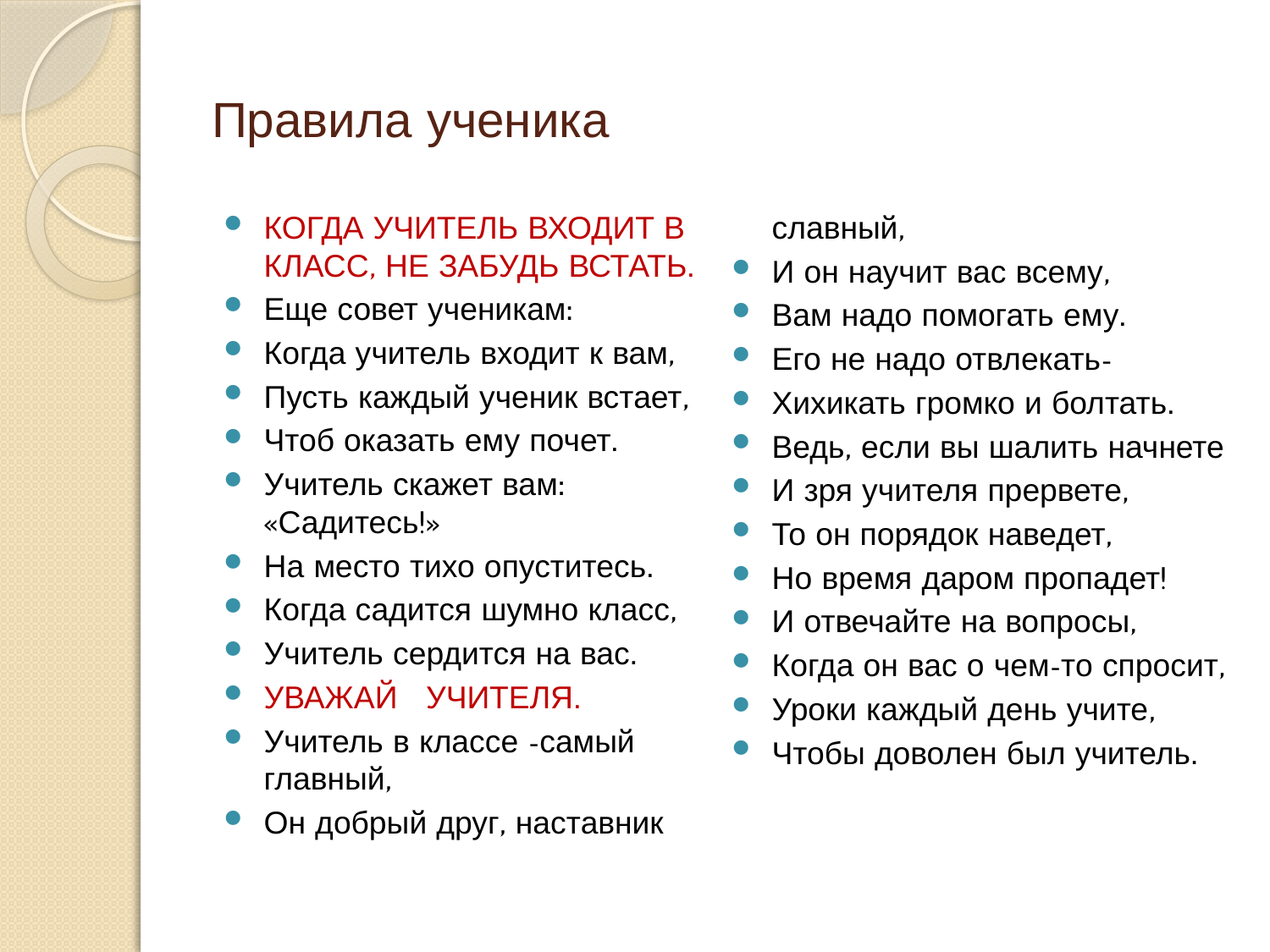

# Правила ученика
КОГДА УЧИТЕЛЬ ВХОДИТ В КЛАСС, НЕ ЗАБУДЬ ВСТАТЬ.
Еще совет ученикам:
Когда учитель входит к вам,
Пусть каждый ученик встает,
Чтоб оказать ему почет.
Учитель скажет вам: «Садитесь!»
На место тихо опуститесь.
Когда садится шумно класс,
Учитель сердится на вас.
УВАЖАЙ   УЧИТЕЛЯ.
Учитель в классе -самый главный,
Он добрый друг, наставник славный,
И он научит вас всему,
Вам надо помогать ему.
Его не надо отвлекать-
Хихикать громко и болтать.
Ведь, если вы шалить начнете
И зря учителя прервете,
То он порядок наведет,
Но время даром пропадет!
И отвечайте на вопросы,
Когда он вас о чем-то спросит,
Уроки каждый день учите,
Чтобы доволен был учитель.